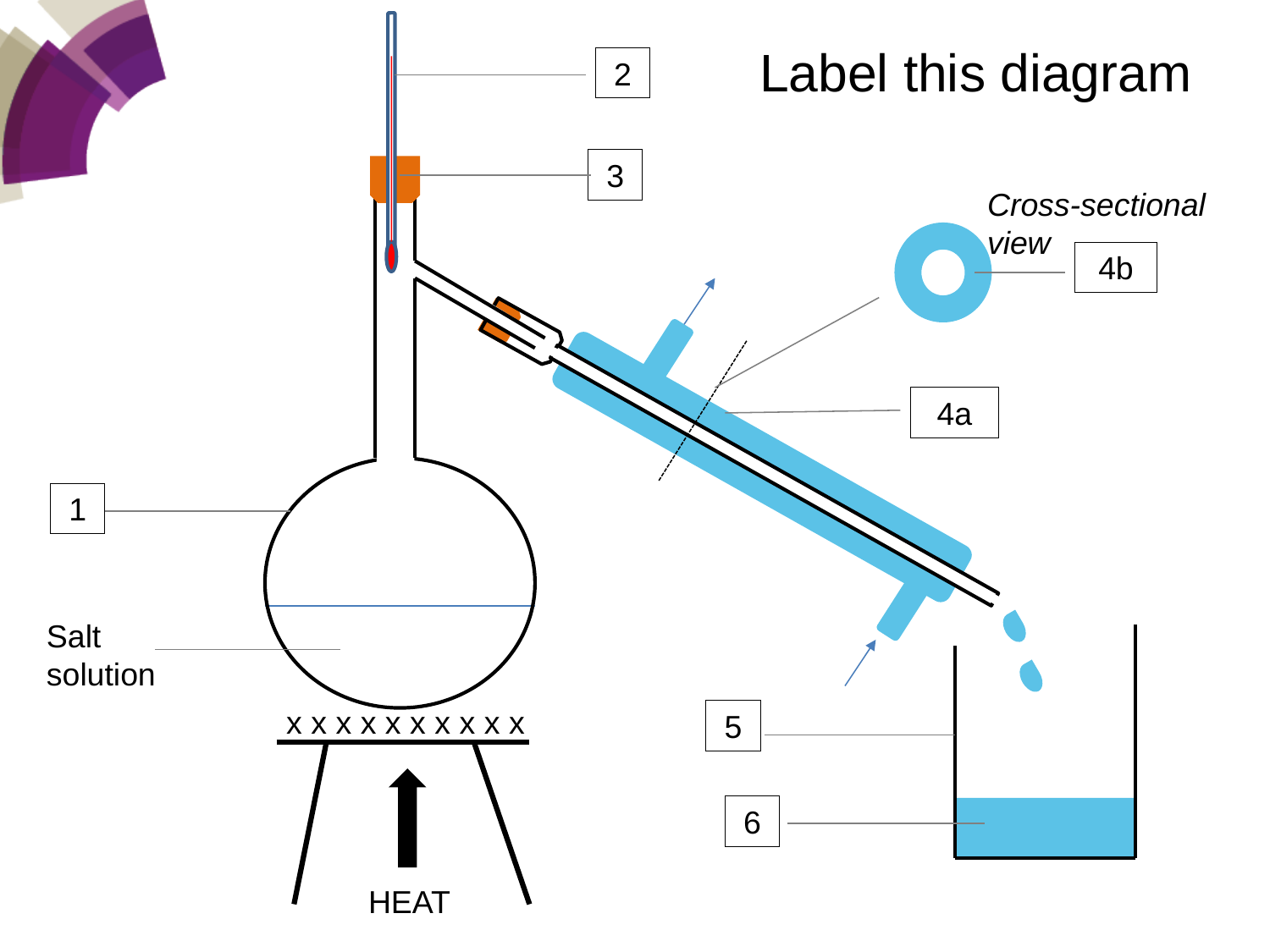

Label this diagram
2
3

Cross-sectional view

4b

4a

1

Salt solution

 x x x x x x x x x x
5

6

HEAT